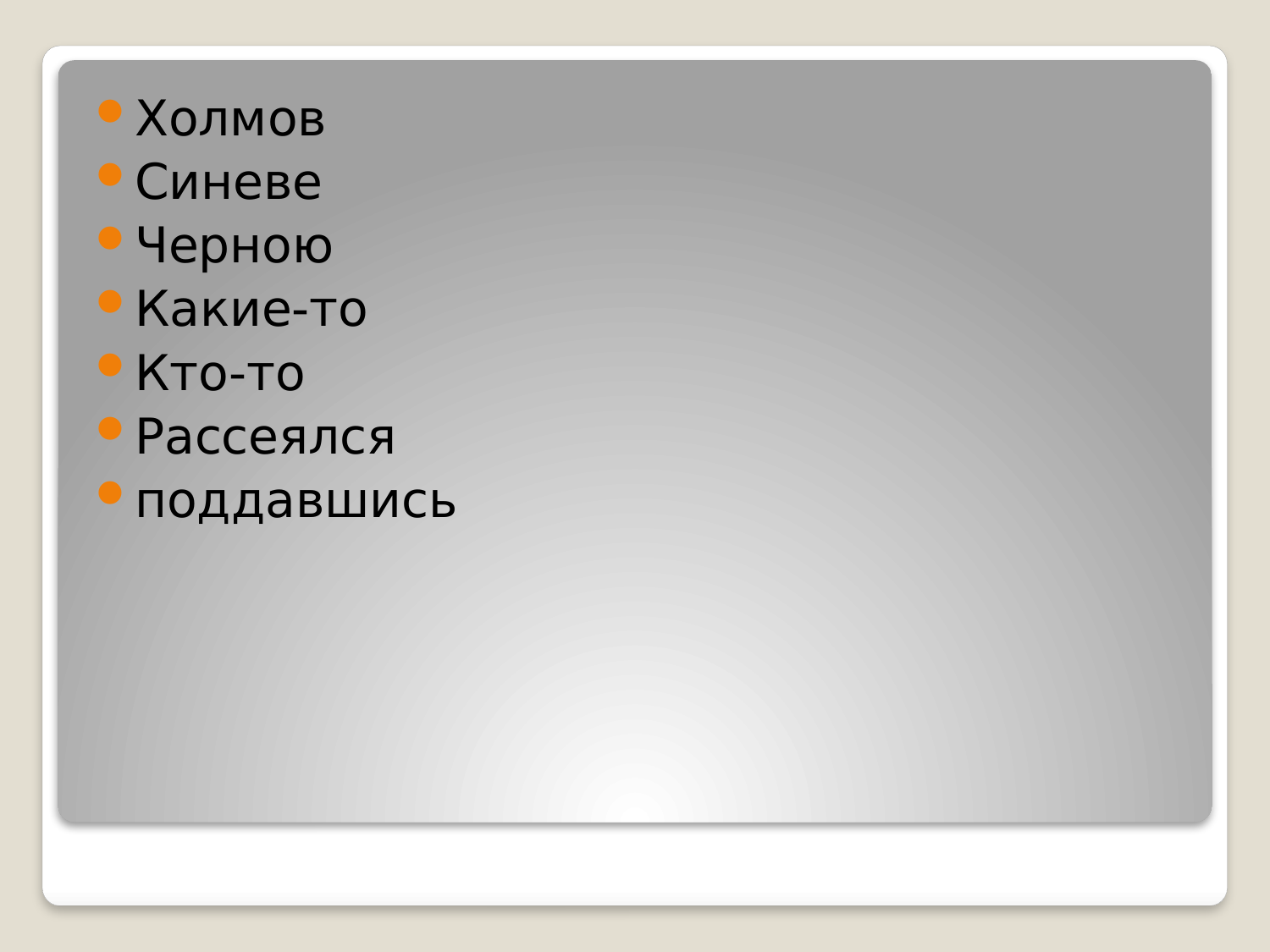

Холмов
Синеве
Черною
Какие-то
Кто-то
Рассеялся
поддавшись
#